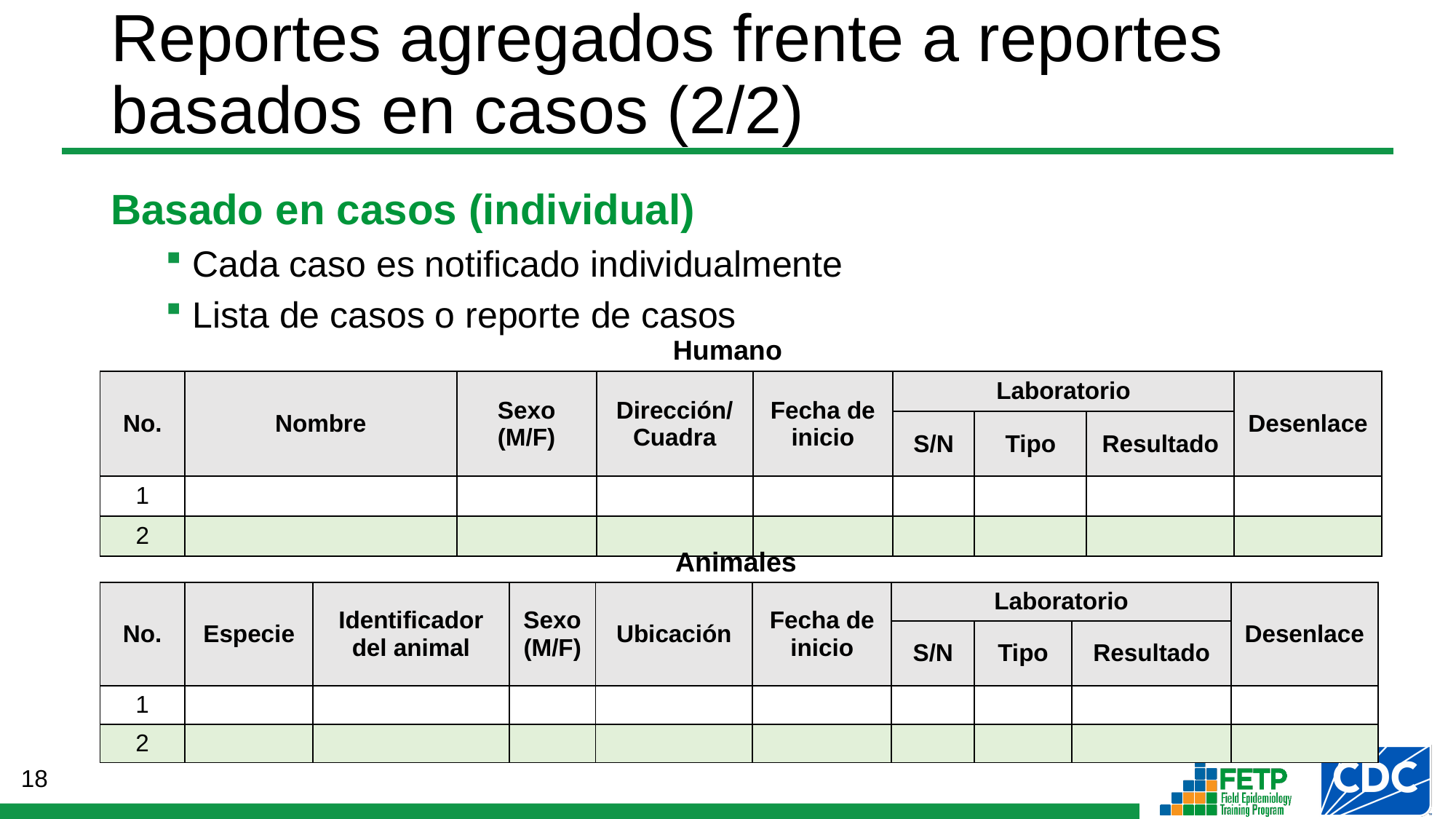

# Reportes agregados frente a reportes basados en casos (2/2)
Basado en casos (individual)
Cada caso es notificado individualmente
Lista de casos o reporte de casos
Humano
| No. | Nombre | Sexo (M/F) | Dirección/ Cuadra | Fecha de inicio | Laboratorio |  |  | Desenlace |
| --- | --- | --- | --- | --- | --- | --- | --- | --- |
|  |  |  |  |  | S/N | Tipo | Resultado |  |
| 1 |  |  |  |  |  |  |  |  |
| 2 |  |  |  |  |  |  |  |  |
Animales
| No. | Especie | Identificador del animal | Sexo (M/F) | Ubicación | Fecha de inicio | Laboratorio |  |  | Desenlace |
| --- | --- | --- | --- | --- | --- | --- | --- | --- | --- |
|  |  |  |  |  |  | S/N | Tipo | Resultado |  |
| 1 |  |  |  |  |  |  |  |  |  |
| 2 |  |  |  |  |  |  |  |  |  |